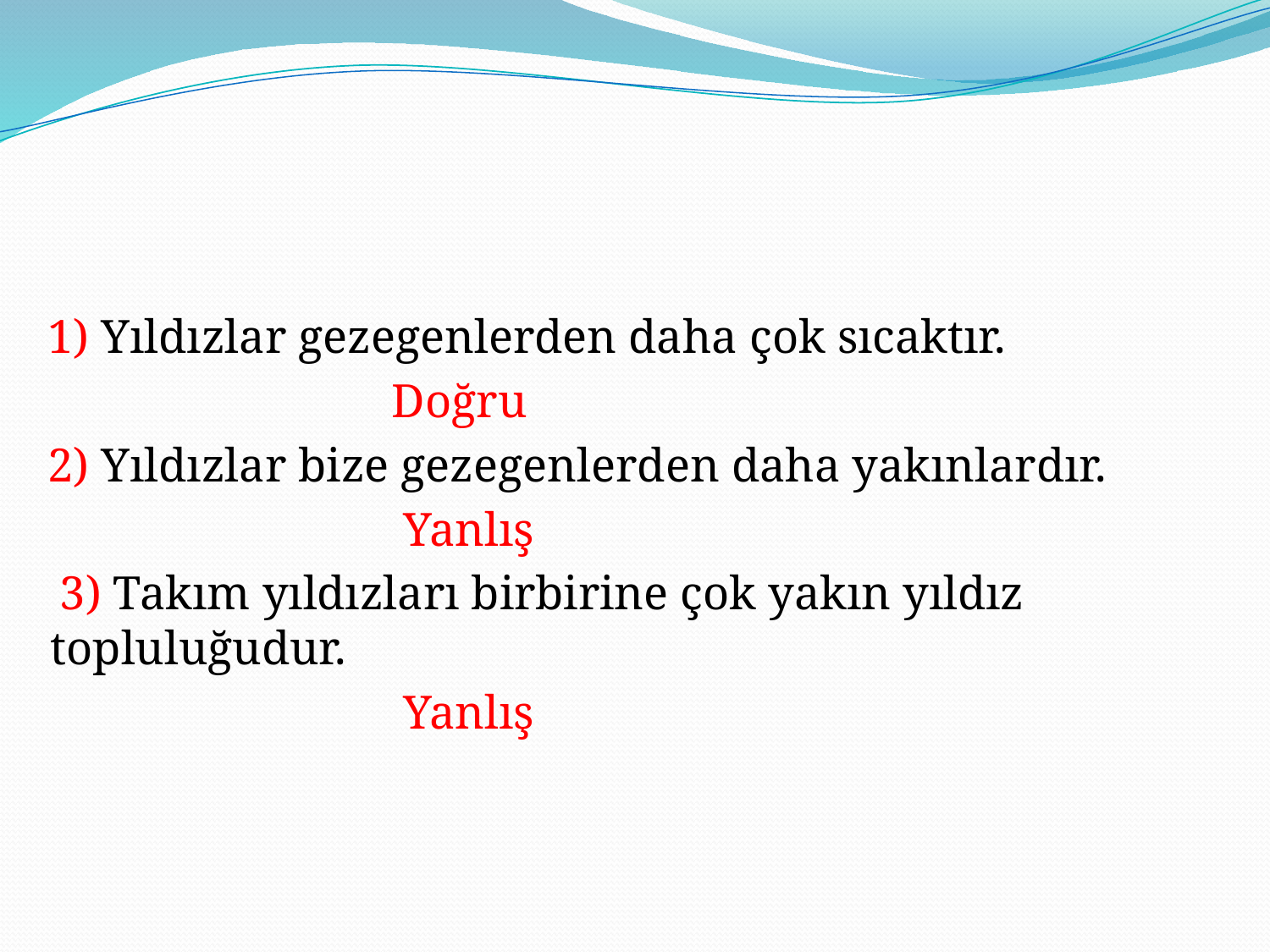

1) Yıldızlar gezegenlerden daha çok sıcaktır.
                                Doğru
   2) Yıldızlar bize gezegenlerden daha yakınlardır.
                                 Yanlış
    3) Takım yıldızları birbirine çok yakın yıldız topluluğudur.
                                 Yanlış